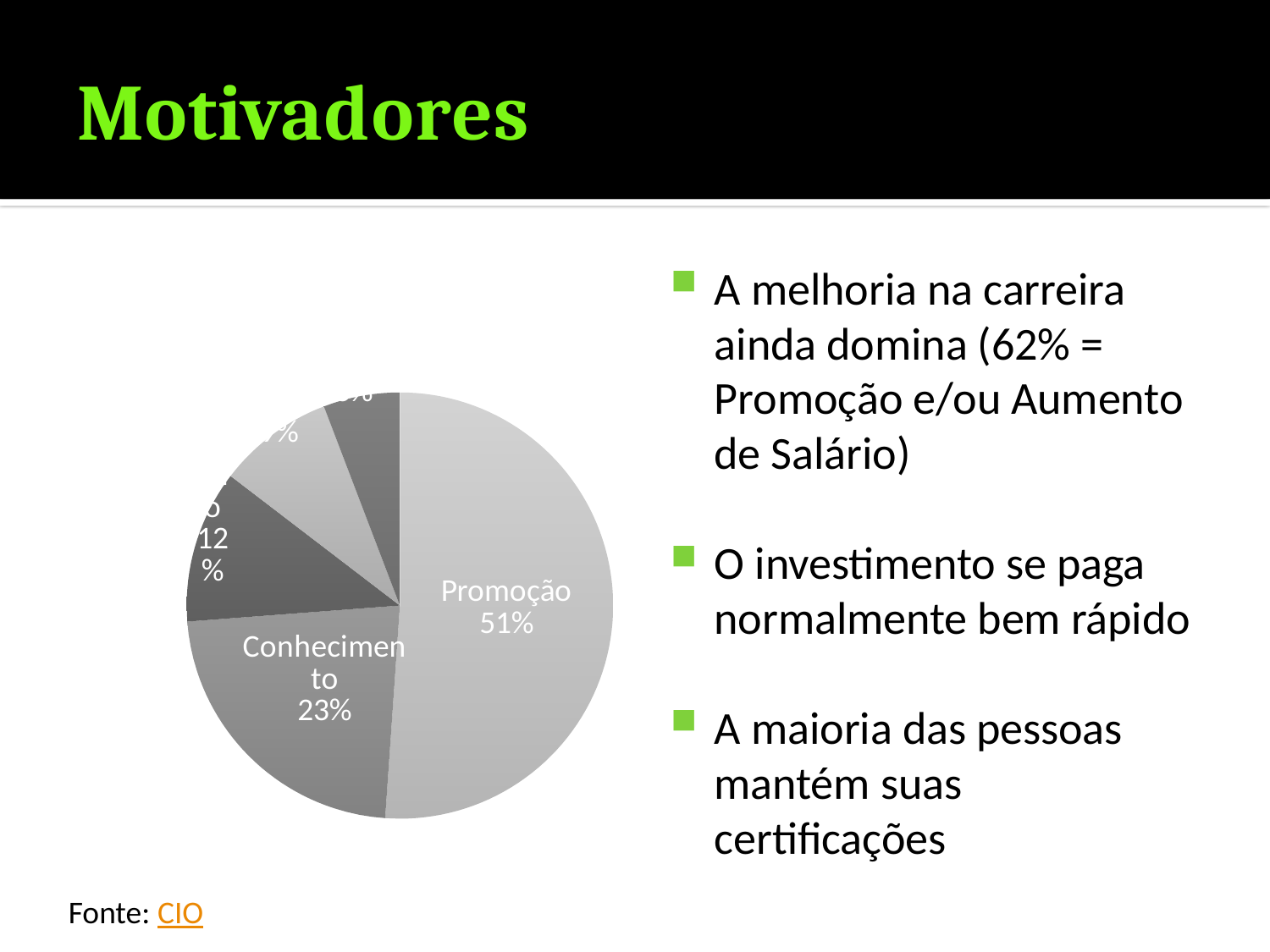

# Motivadores

### Chart

| Category | Vendas |
|---|---|
| Promoção | 0.511 |
| Conhecimento | 0.227 |
| > Salário | 0.116 |
| Obrigatório | 0.088 |
| Outros | 0.058 |
A melhoria na carreira ainda domina (62% = Promoção e/ou Aumento de Salário)

O investimento se paga normalmente bem rápido

A maioria das pessoas mantém suas certificações
Fonte: CIO